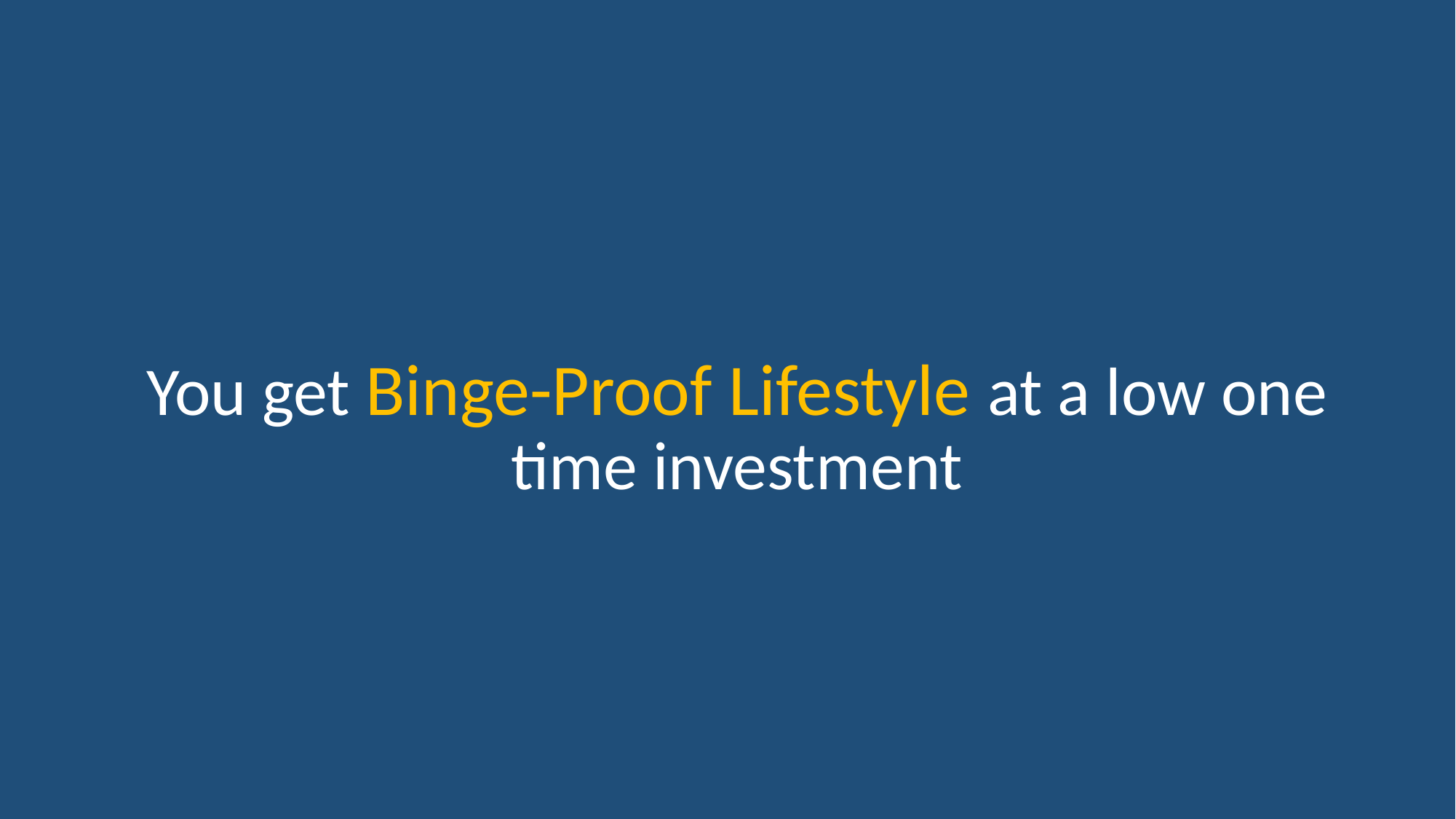

You get Binge-Proof Lifestyle at a low one time investment